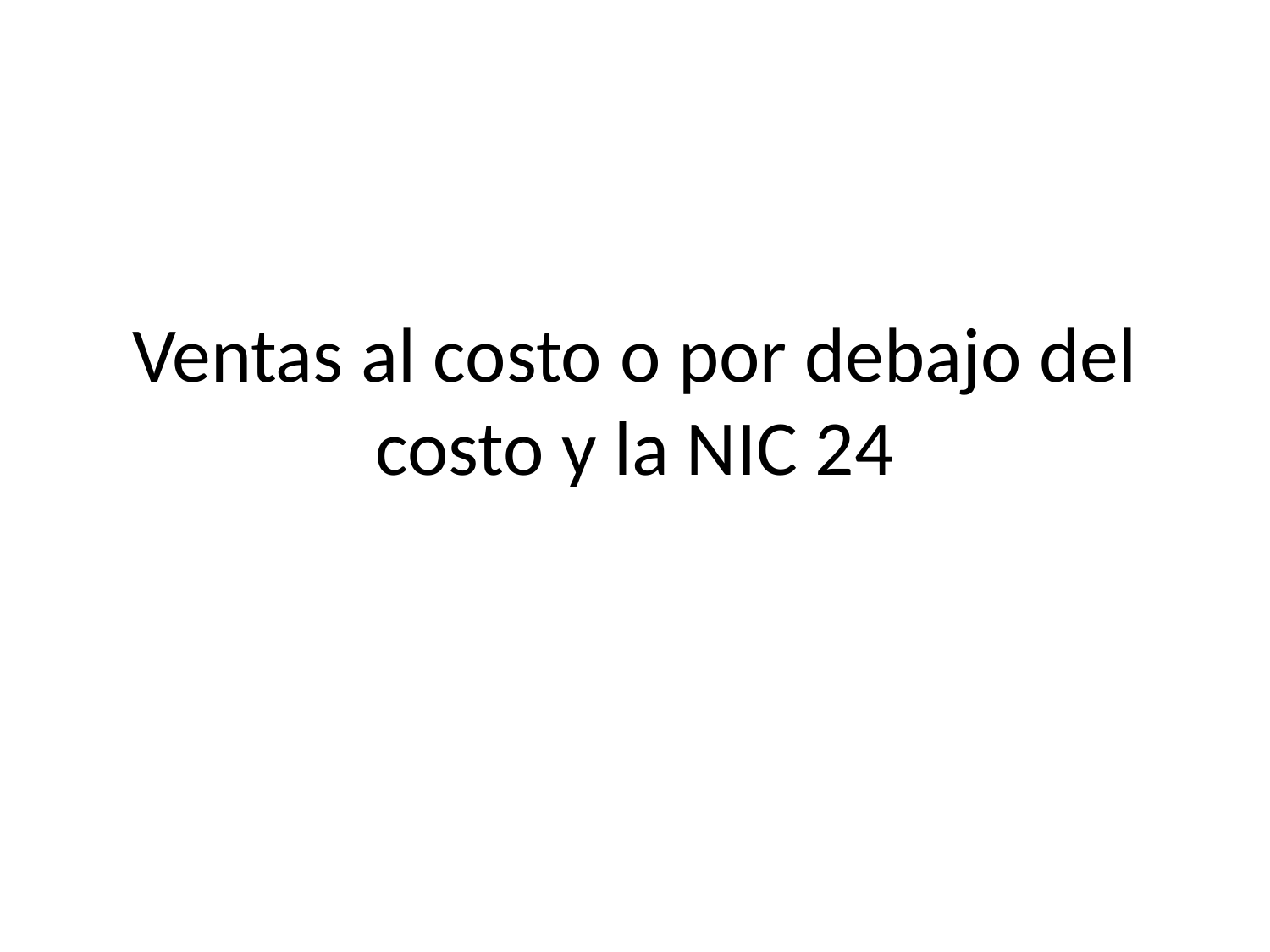

# Ventas al costo o por debajo del costo y la NIC 24